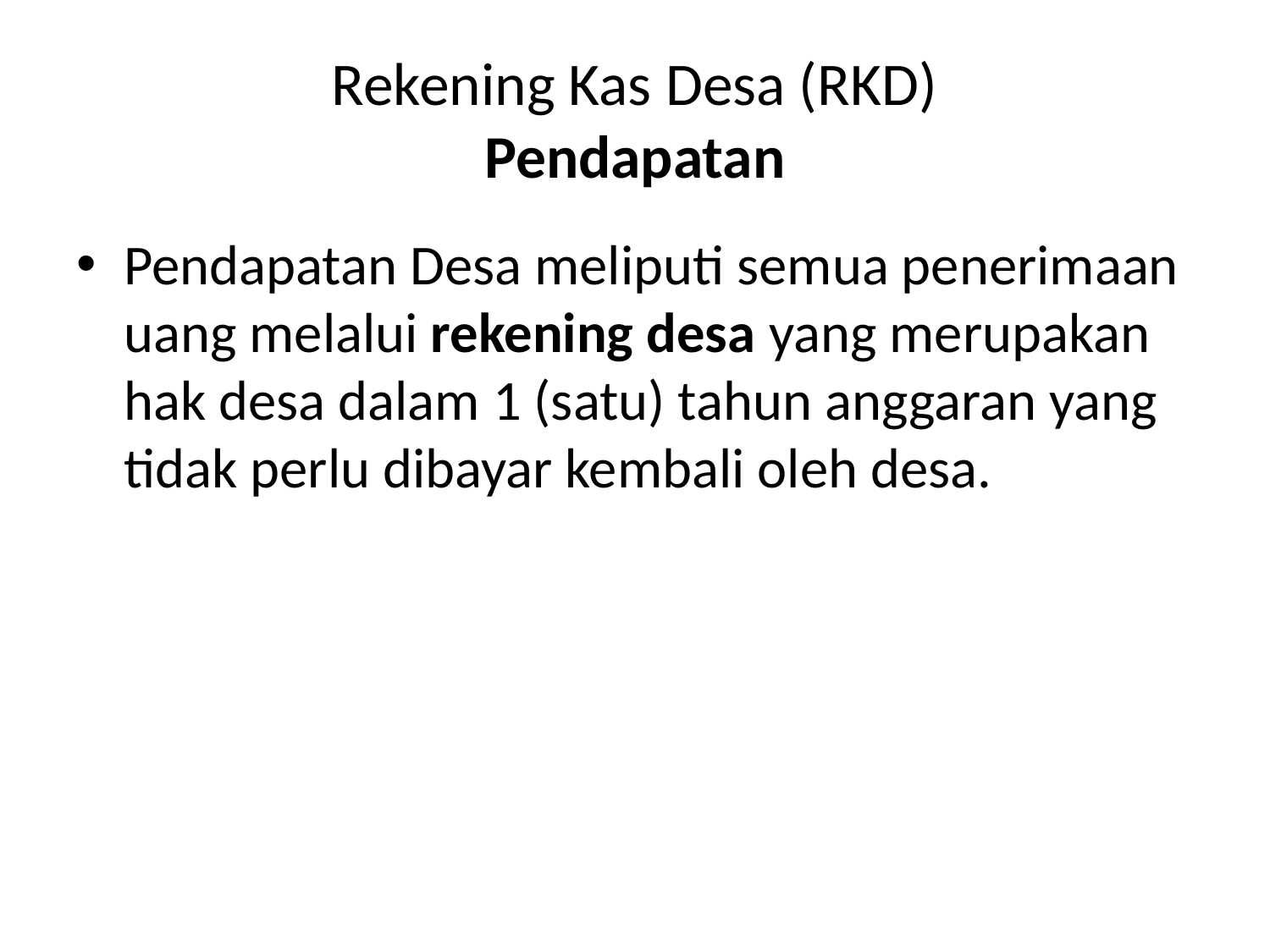

# Rekening Kas Desa (RKD) Pendapatan
Pendapatan Desa meliputi semua penerimaan uang melalui rekening desa yang merupakan hak desa dalam 1 (satu) tahun anggaran yang tidak perlu dibayar kembali oleh desa.